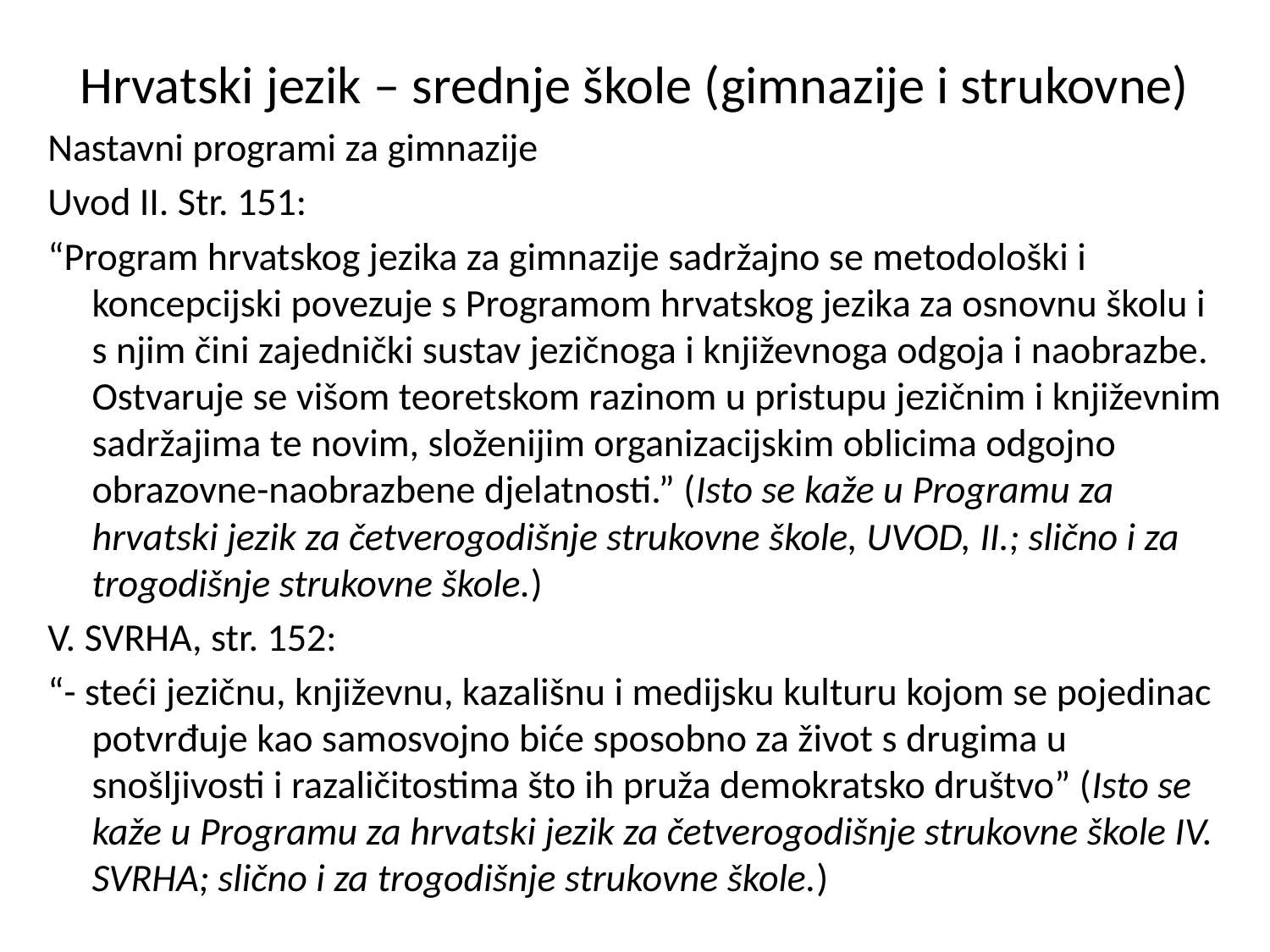

# Hrvatski jezik – srednje škole (gimnazije i strukovne)
Nastavni programi za gimnazije
Uvod II. Str. 151:
“Program hrvatskog jezika za gimnazije sadržajno se metodološki i koncepcijski povezuje s Programom hrvatskog jezika za osnovnu školu i s njim čini zajednički sustav jezičnoga i književnoga odgoja i naobrazbe. Ostvaruje se višom teoretskom razinom u pristupu jezičnim i književnim sadržajima te novim, složenijim organizacijskim oblicima odgojno obrazovne-naobrazbene djelatnosti.” (Isto se kaže u Programu za hrvatski jezik za četverogodišnje strukovne škole, UVOD, II.; slično i za trogodišnje strukovne škole.)
V. SVRHA, str. 152:
“- steći jezičnu, književnu, kazališnu i medijsku kulturu kojom se pojedinac potvrđuje kao samosvojno biće sposobno za život s drugima u snošljivosti i razaličitostima što ih pruža demokratsko društvo” (Isto se kaže u Programu za hrvatski jezik za četverogodišnje strukovne škole IV. SVRHA; slično i za trogodišnje strukovne škole.)